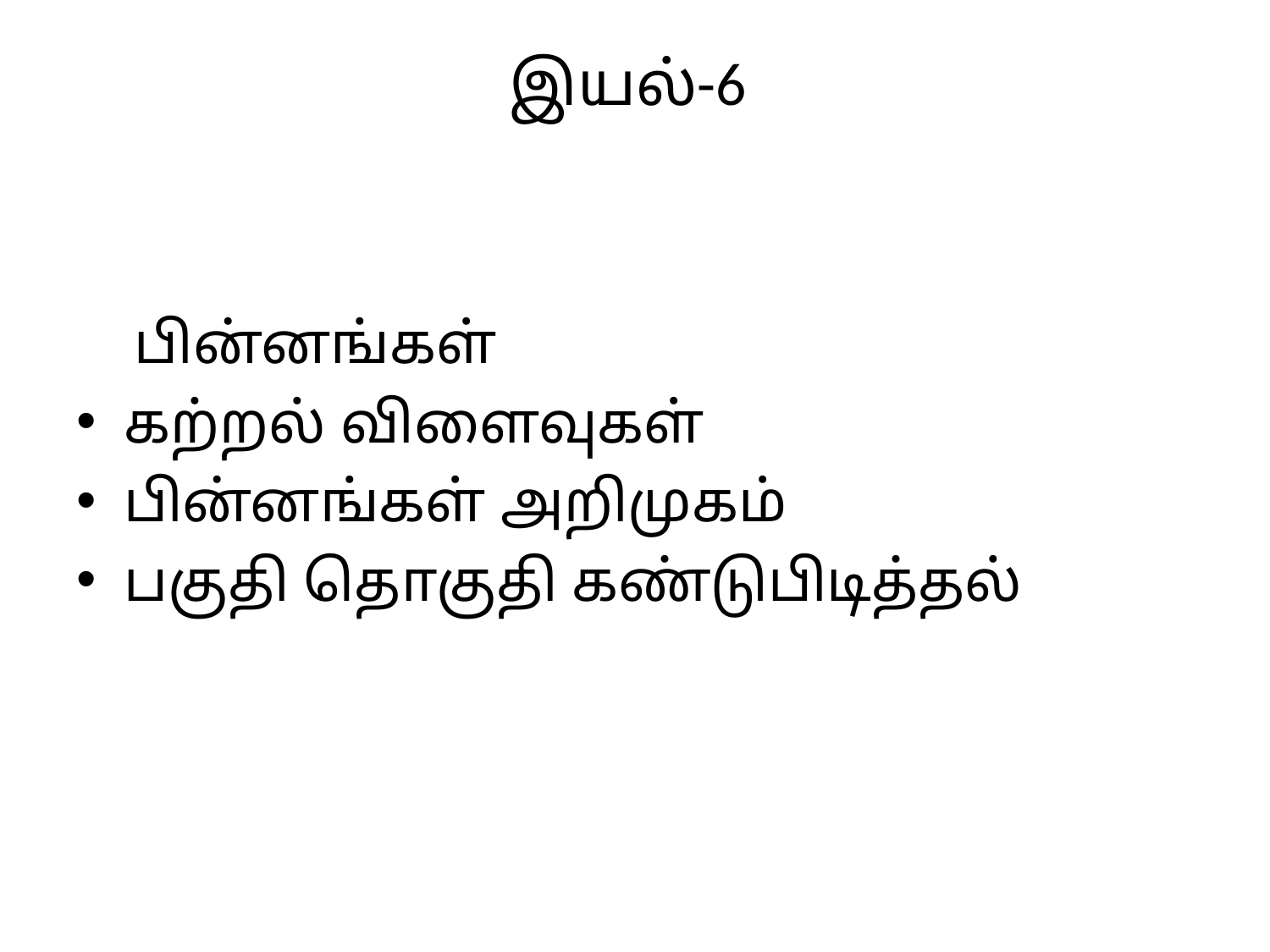

# இயல்-6

    பின்னங்கள்
கற்றல் விளைவுகள்
பின்னங்கள் அறிமுகம்
பகுதி தொகுதி கண்டுபிடித்தல்